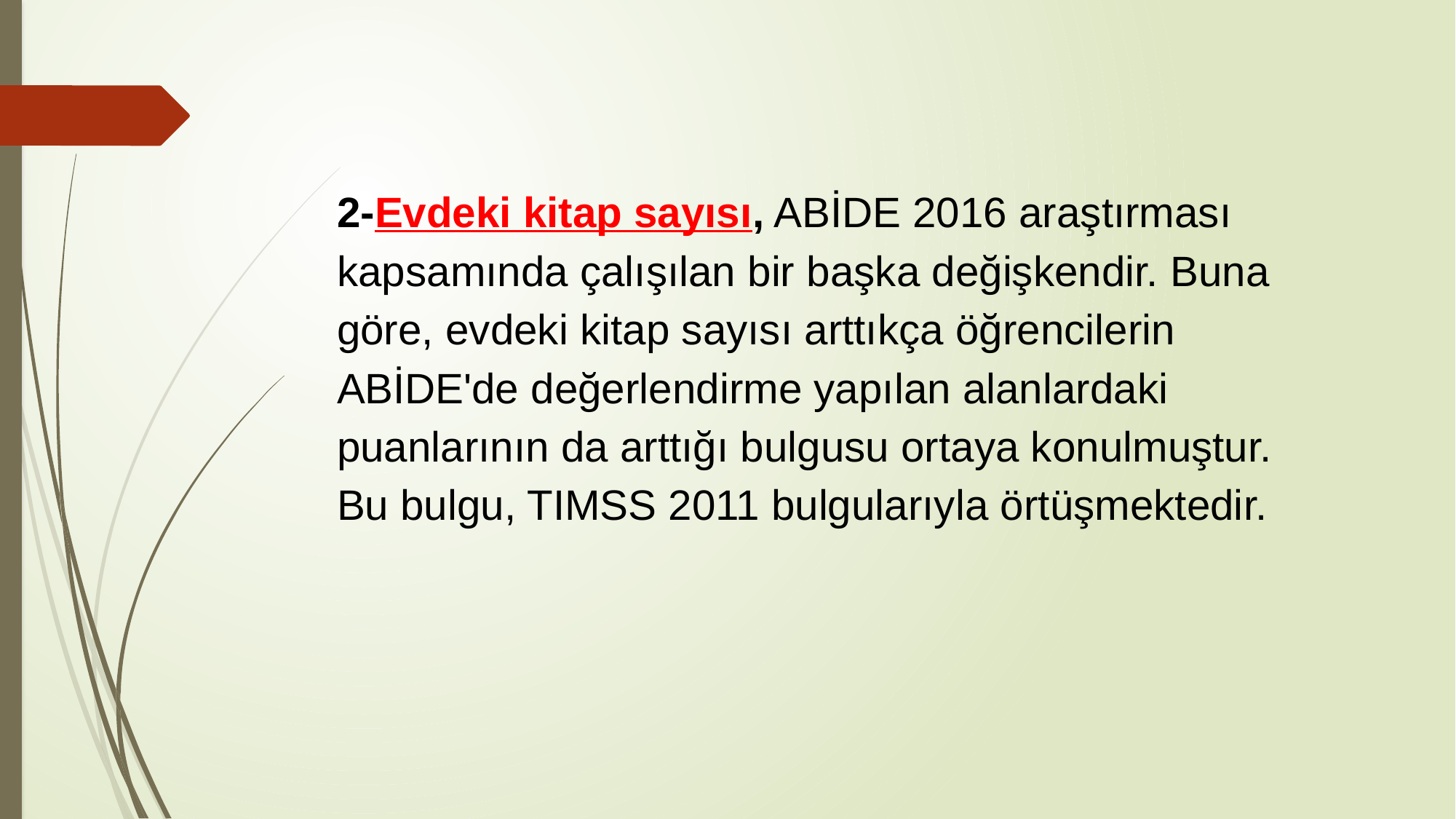

2-Evdeki kitap sayısı, ABİDE 2016 araştırması kapsamında çalışılan bir başka değişkendir. Buna göre, evdeki kitap sayısı arttıkça öğrencilerin ABİDE'de değerlendirme yapılan alanlardaki puanlarının da arttığı bulgusu ortaya konulmuştur. Bu bulgu, TIMSS 2011 bulgularıyla örtüşmektedir.